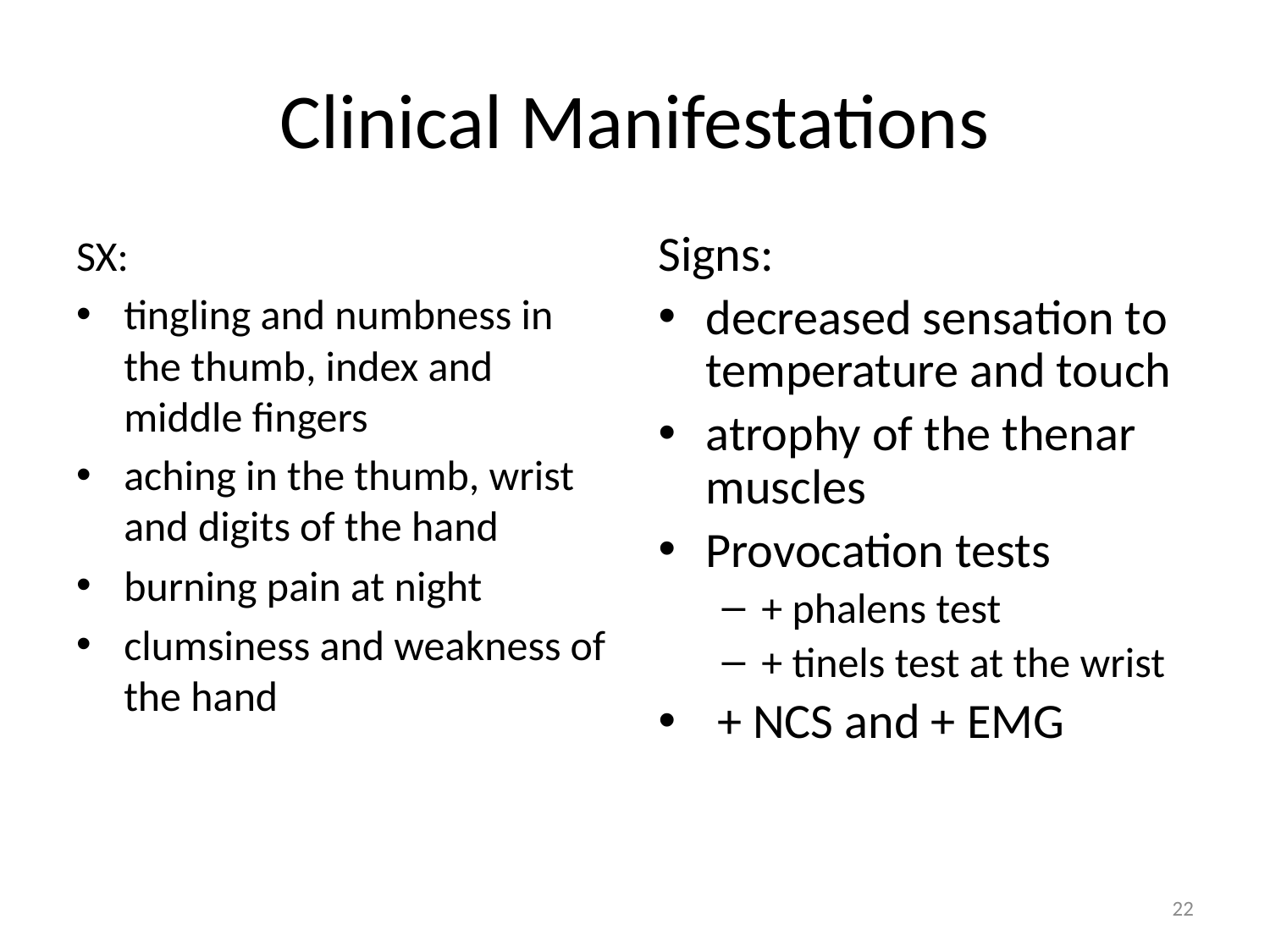

# Clinical Manifestations
SX:
tingling and numbness in the thumb, index and middle fingers
aching in the thumb, wrist and digits of the hand
burning pain at night
clumsiness and weakness of the hand
Signs:
decreased sensation to temperature and touch
atrophy of the thenar muscles
Provocation tests
+ phalens test
+ tinels test at the wrist
 + NCS and + EMG

22